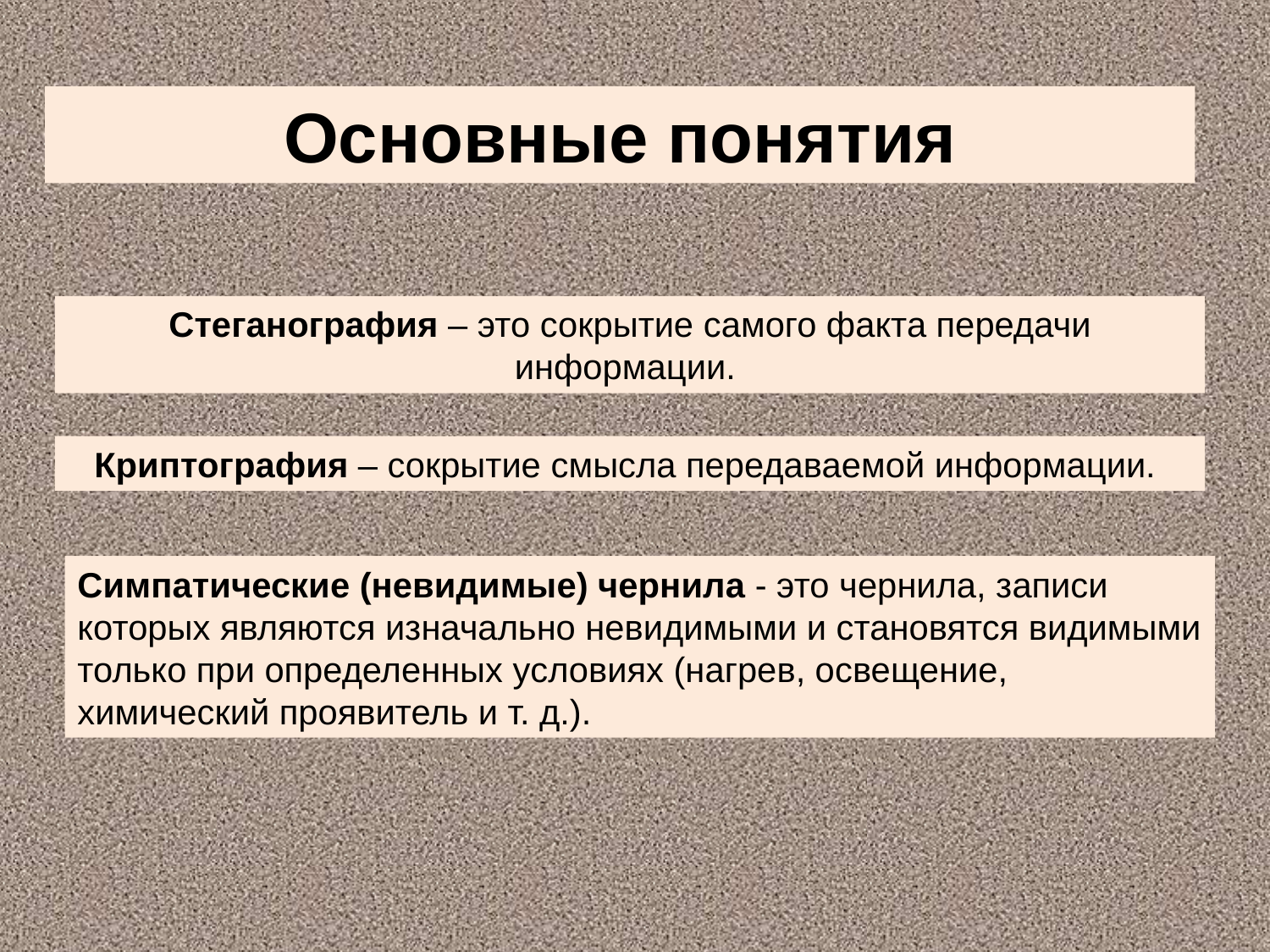

Основные понятия
Стеганография – это сокрытие самого факта передачи информации.
Криптография – сокрытие смысла передаваемой информации.
Симпатические (невидимые) чернила - это чернила, записи которых являются изначально невидимыми и становятся видимыми только при определенных условиях (нагрев, освещение, химический проявитель и т. д.).